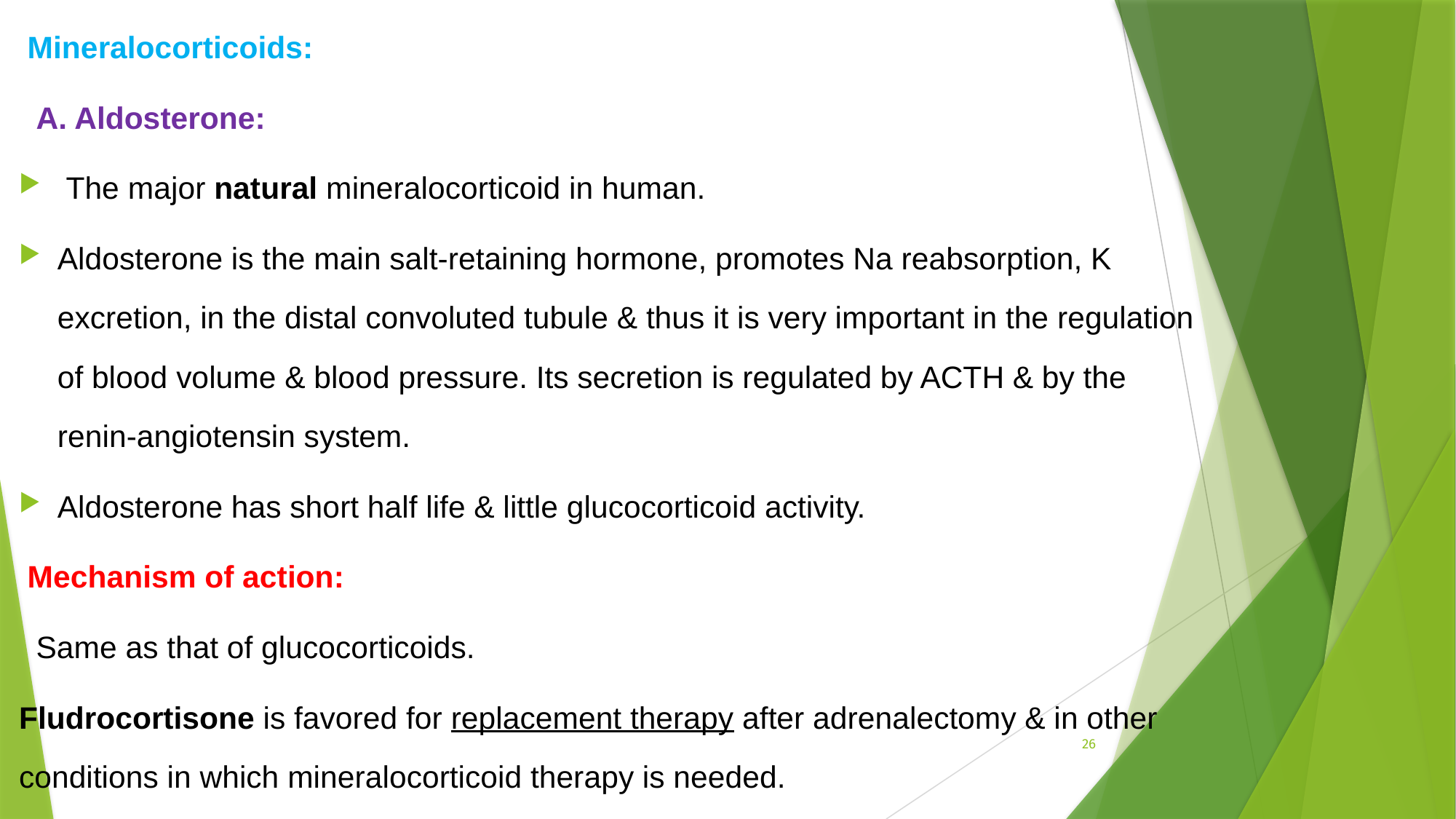

Mineralocorticoids:
  A. Aldosterone:
 The major natural mineralocorticoid in human.
Aldosterone is the main salt-retaining hormone, promotes Na reabsorption, K excretion, in the distal convoluted tubule & thus it is very important in the regulation of blood volume & blood pressure. Its secretion is regulated by ACTH & by the renin-angiotensin system.
Aldosterone has short half life & little glucocorticoid activity.
 Mechanism of action:
  Same as that of glucocorticoids.
Fludrocortisone is favored for replacement therapy after adrenalectomy & in other conditions in which mineralocorticoid therapy is needed.

26